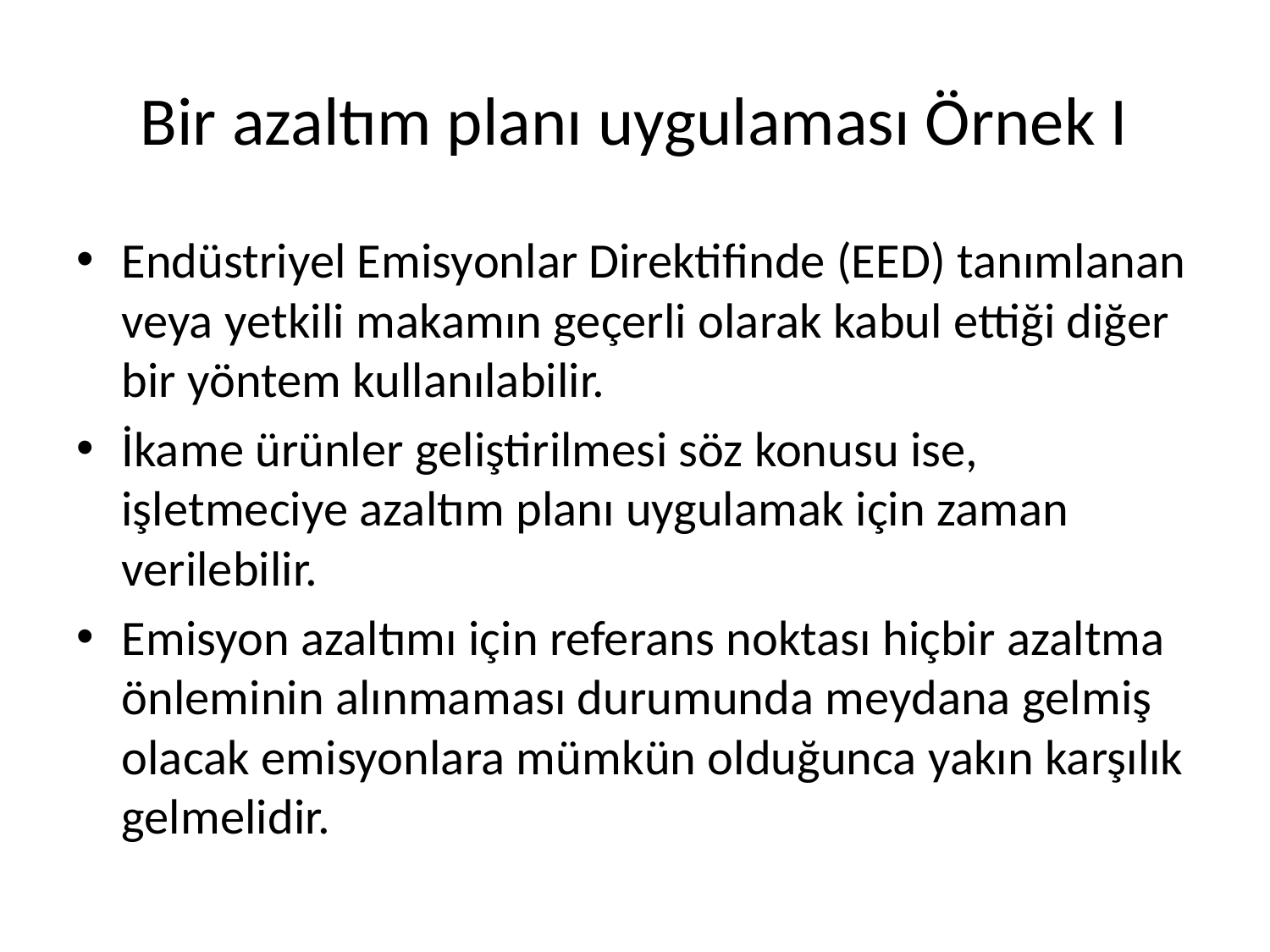

# Bir azaltım planı uygulaması Örnek I
Endüstriyel Emisyonlar Direktifinde (EED) tanımlanan veya yetkili makamın geçerli olarak kabul ettiği diğer bir yöntem kullanılabilir.
İkame ürünler geliştirilmesi söz konusu ise, işletmeciye azaltım planı uygulamak için zaman verilebilir.
Emisyon azaltımı için referans noktası hiçbir azaltma önleminin alınmaması durumunda meydana gelmiş olacak emisyonlara mümkün olduğunca yakın karşılık gelmelidir.